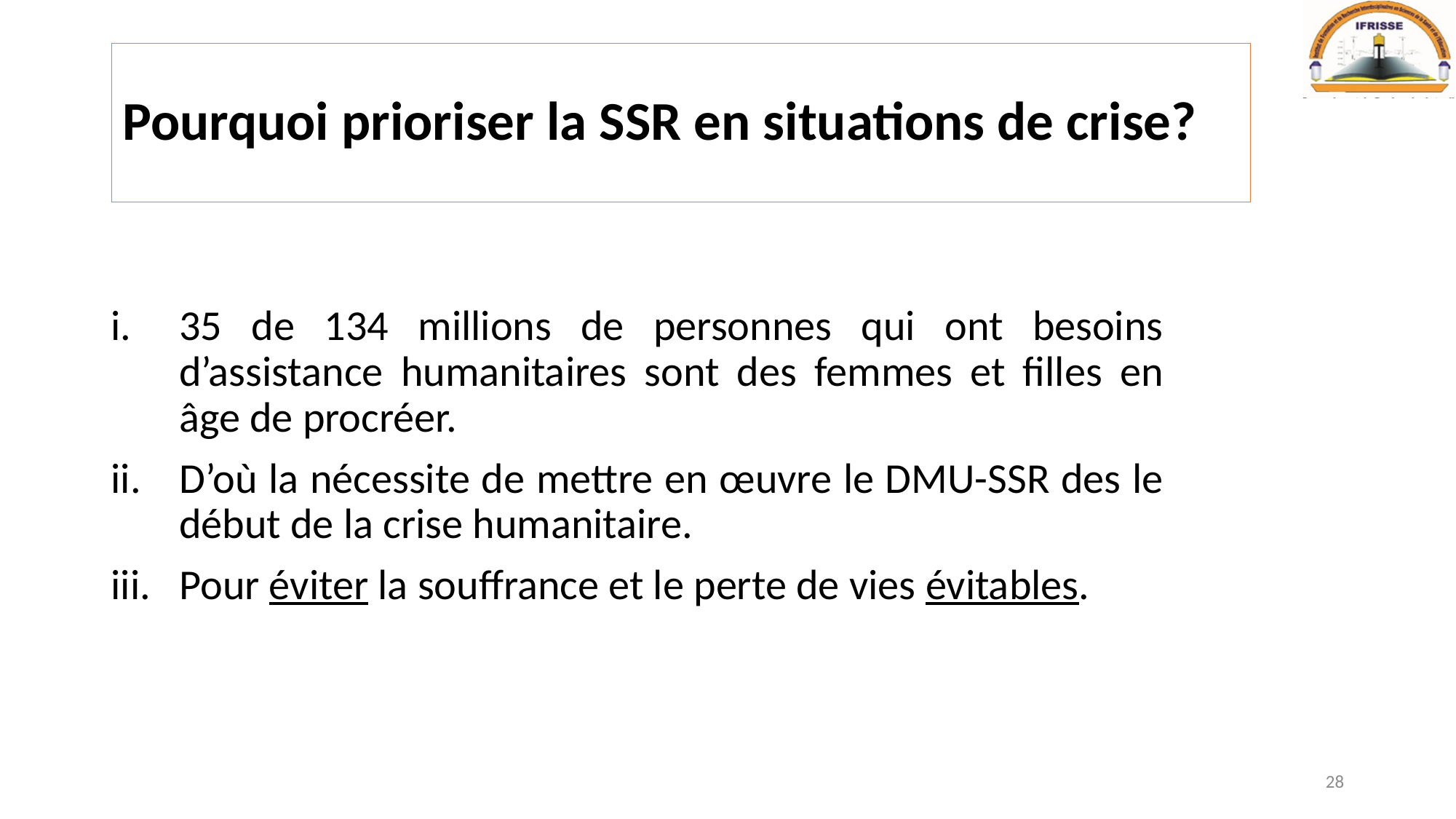

# Pourquoi prioriser la SSR en situations de crise?
35 de 134 millions de personnes qui ont besoins d’assistance humanitaires sont des femmes et filles en âge de procréer.
D’où la nécessite de mettre en œuvre le DMU-SSR des le début de la crise humanitaire.
Pour éviter la souffrance et le perte de vies évitables.
28